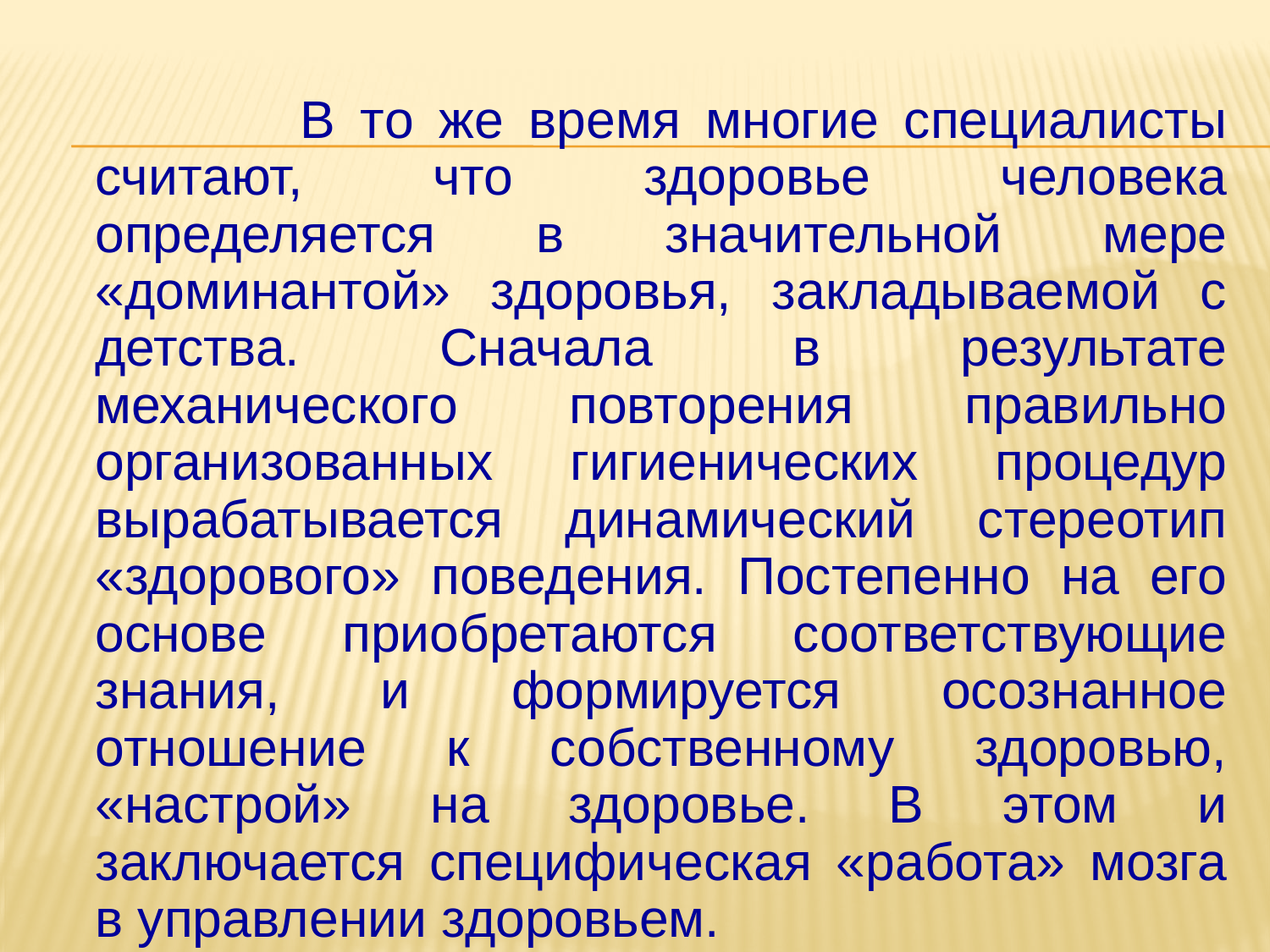

В то же время многие специалисты считают, что здоровье человека определяется в значительной мере «доминантой» здоровья, закладываемой с детства. Сначала в результате механического повторения правильно организованных гигиенических процедур вырабатывается динамический стереотип «здорового» поведения. Постепенно на его основе приобретаются соответствующие знания, и формируется осознанное отношение к собственному здоровью, «настрой» на здоровье. В этом и заключается специфическая «работа» мозга в управлении здоровьем.